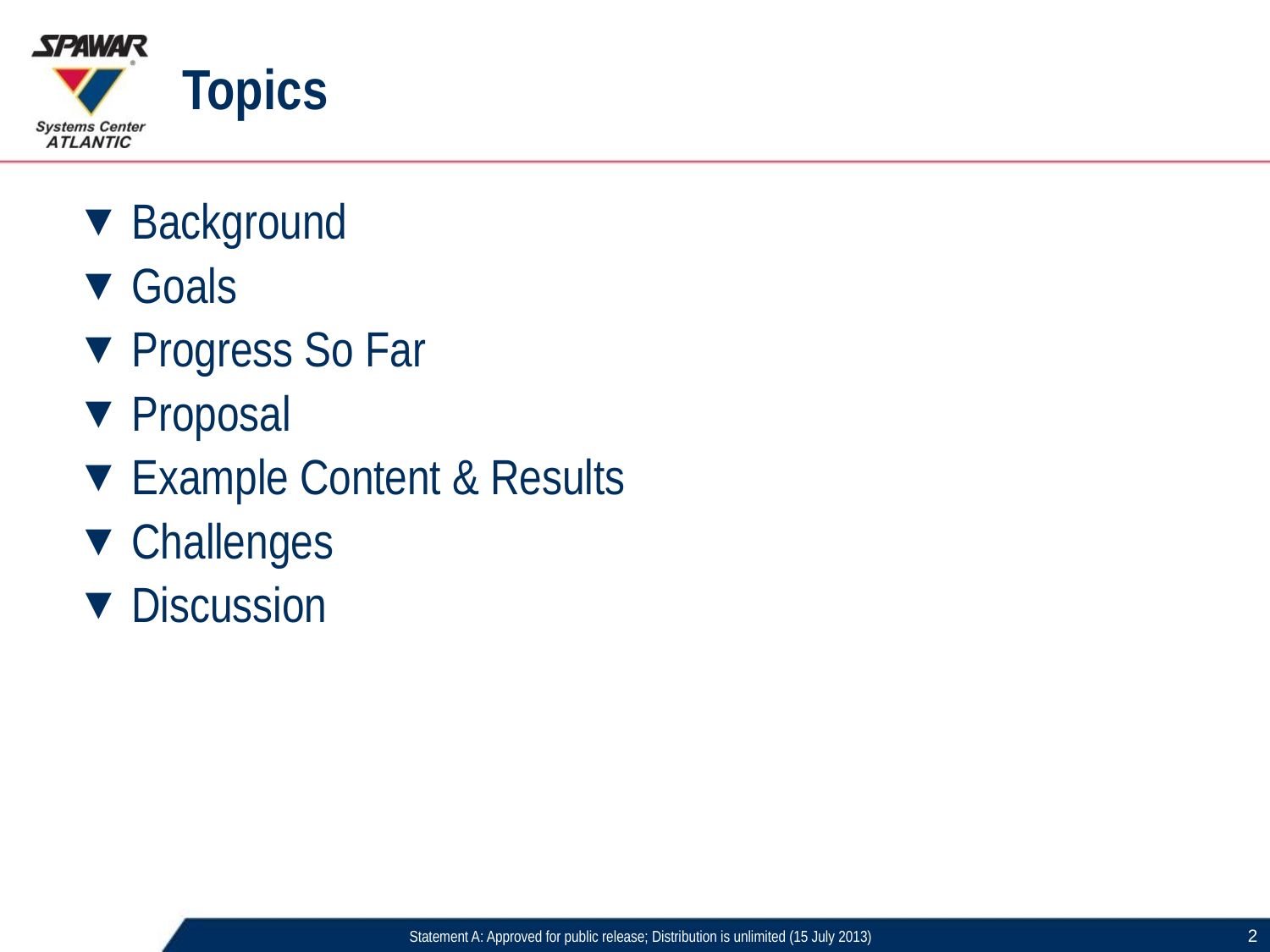

Background
Goals
Progress So Far
Proposal
Example Content & Results
Challenges
Discussion
Topics